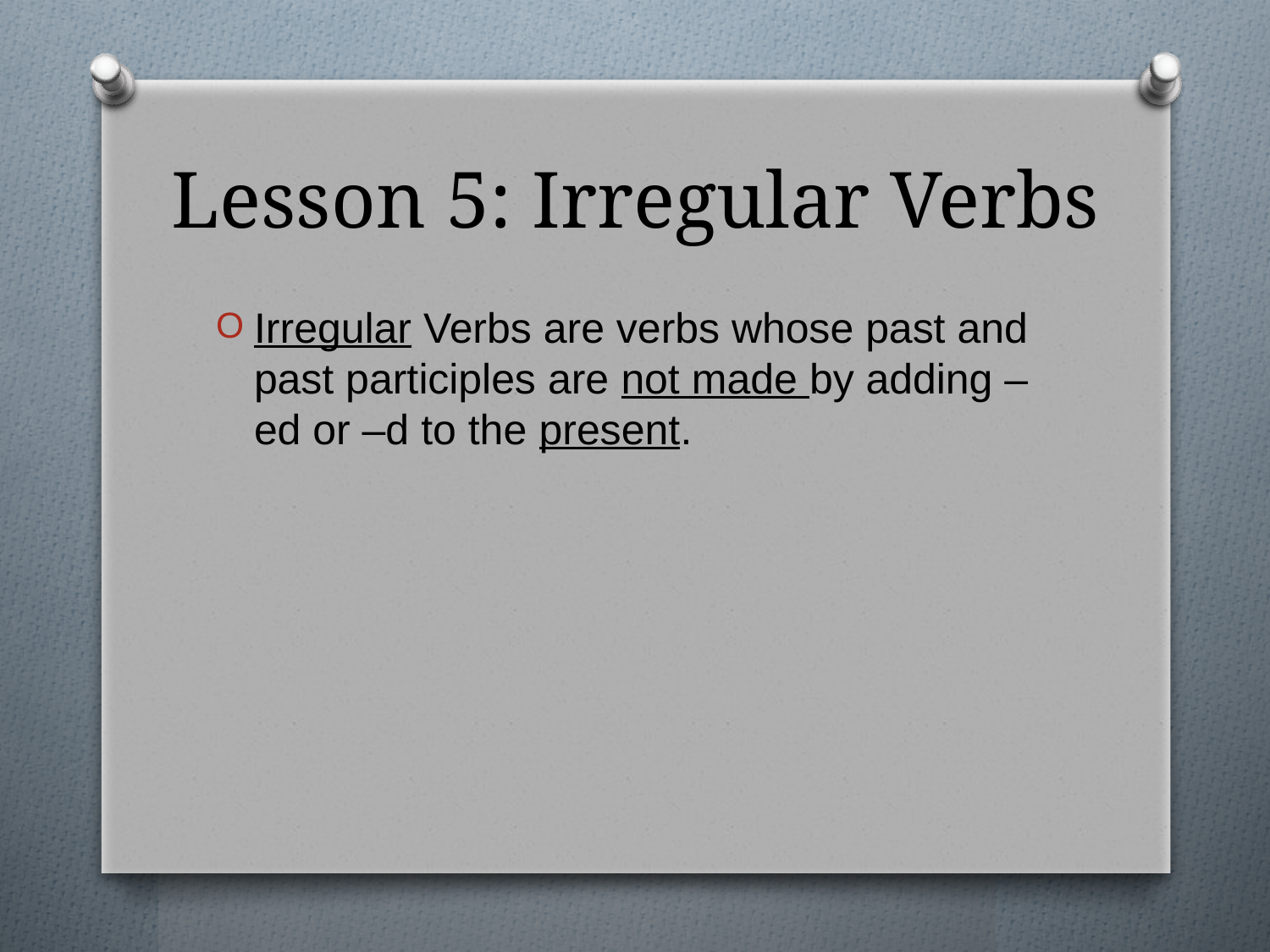

# Lesson 5: Irregular Verbs
Irregular Verbs are verbs whose past and past participles are not made by adding –ed or –d to the present.